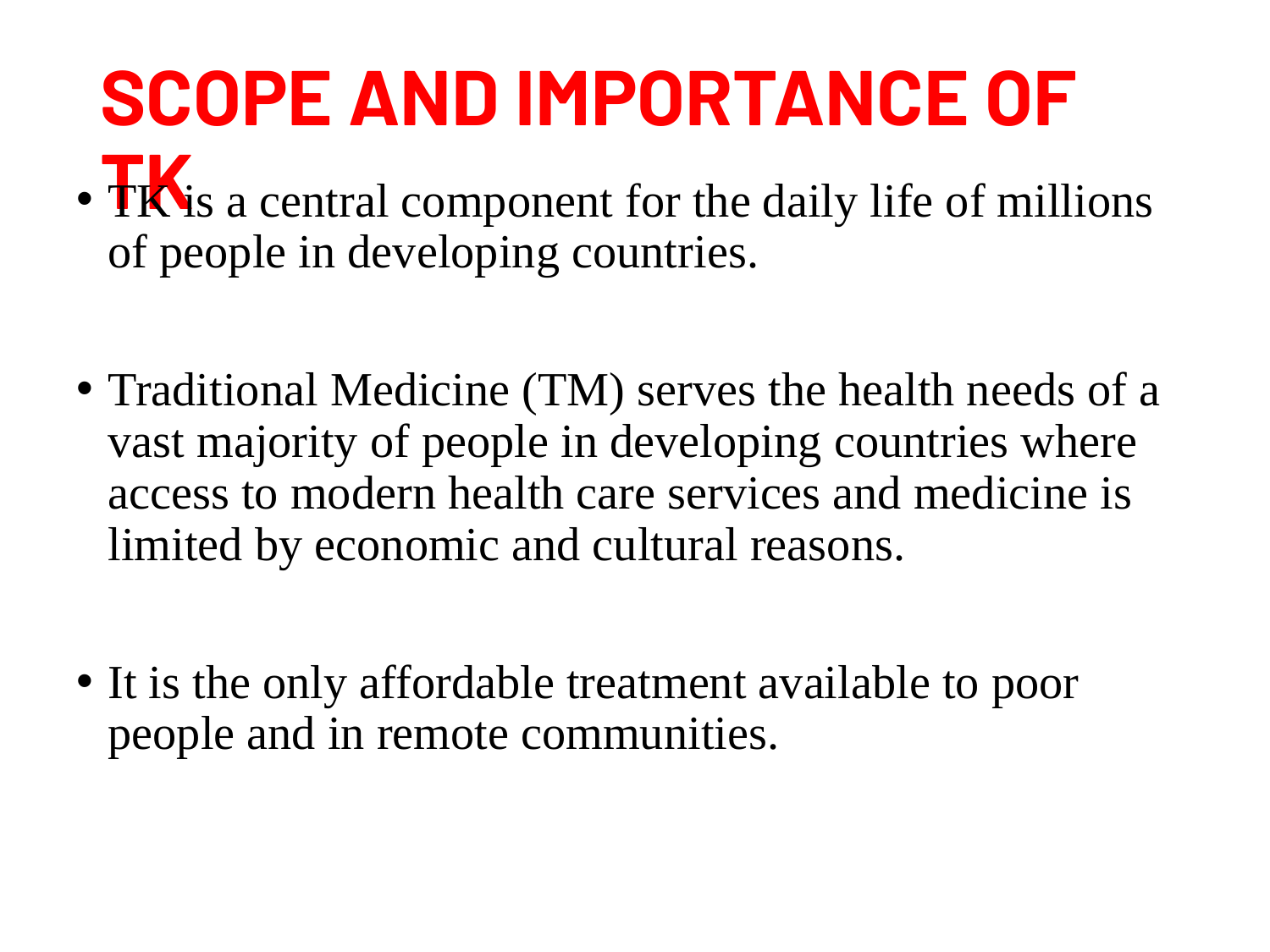

# SCOPE AND IMPORTANCE OF TK
TK is a central component for the daily life of millions of people in developing countries.

Traditional Medicine (TM) serves the health needs of a vast majority of people in developing countries where access to modern health care services and medicine is limited by economic and cultural reasons.

It is the only affordable treatment available to poor people and in remote communities.